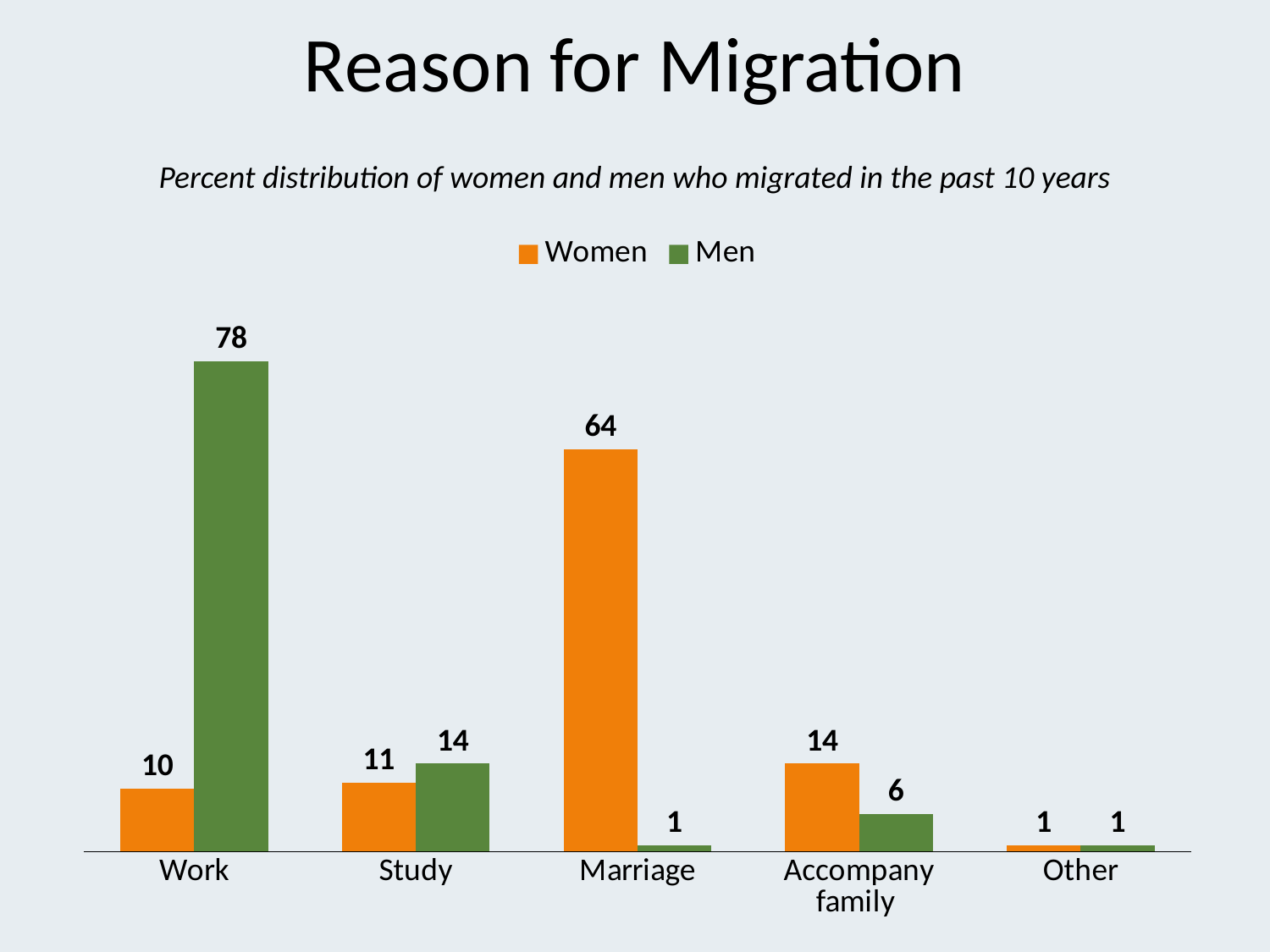

# Reason for Migration
Percent distribution of women and men who migrated in the past 10 years

### Chart

| Category | Women | Men |
|---|---|---|
| Work | 10.0 | 78.0 |
| Study | 11.0 | 14.0 |
| Marriage | 64.0 | 1.0 |
| Accompany family  | 14.0 | 6.0 |
| Other | 1.0 | 1.0 |